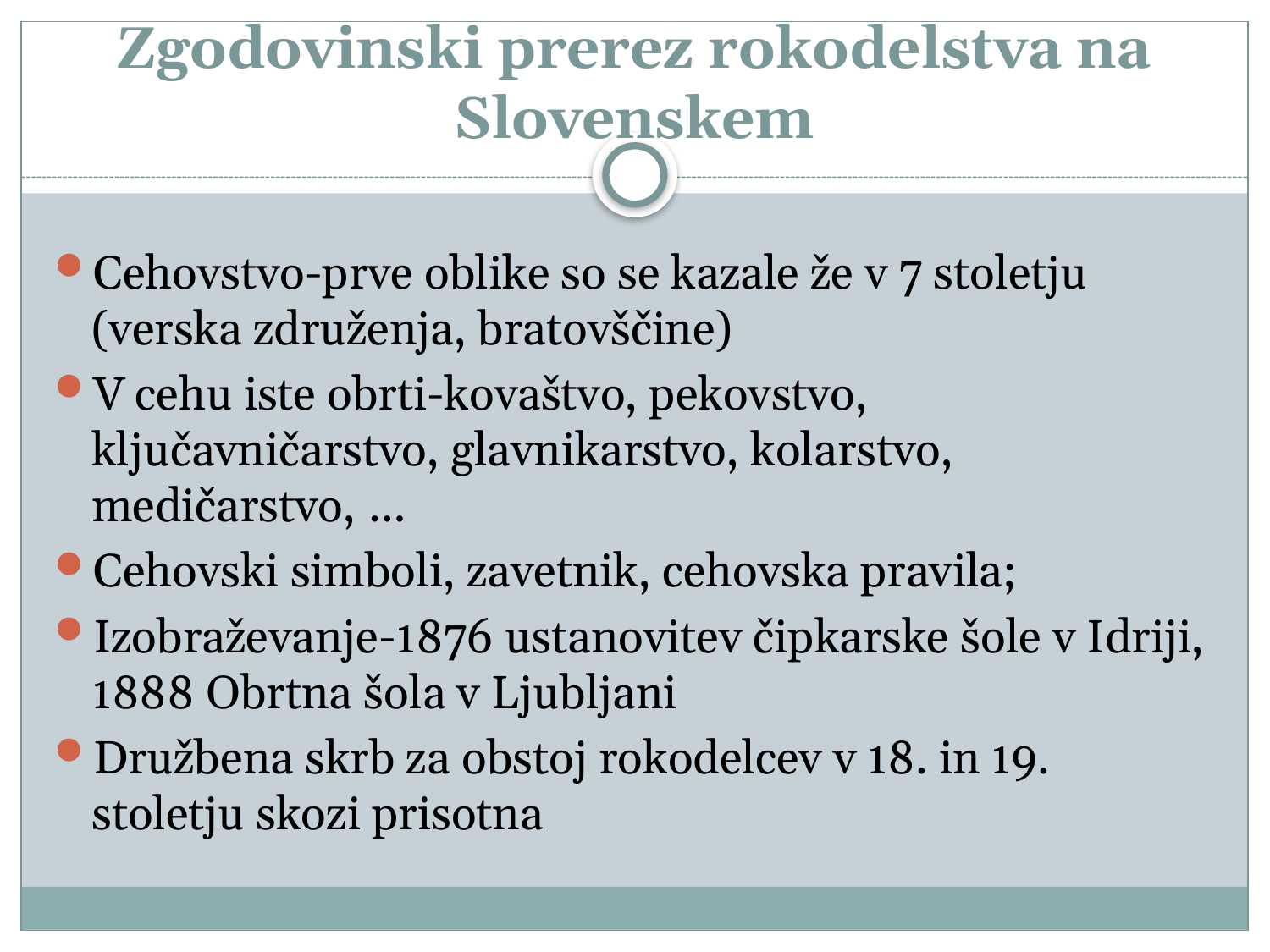

# Zgodovinski prerez rokodelstva na Slovenskem
Cehovstvo-prve oblike so se kazale že v 7 stoletju (verska združenja, bratovščine)
V cehu iste obrti-kovaštvo, pekovstvo, ključavničarstvo, glavnikarstvo, kolarstvo, medičarstvo, …
Cehovski simboli, zavetnik, cehovska pravila;
Izobraževanje-1876 ustanovitev čipkarske šole v Idriji, 1888 Obrtna šola v Ljubljani
Družbena skrb za obstoj rokodelcev v 18. in 19. stoletju skozi prisotna